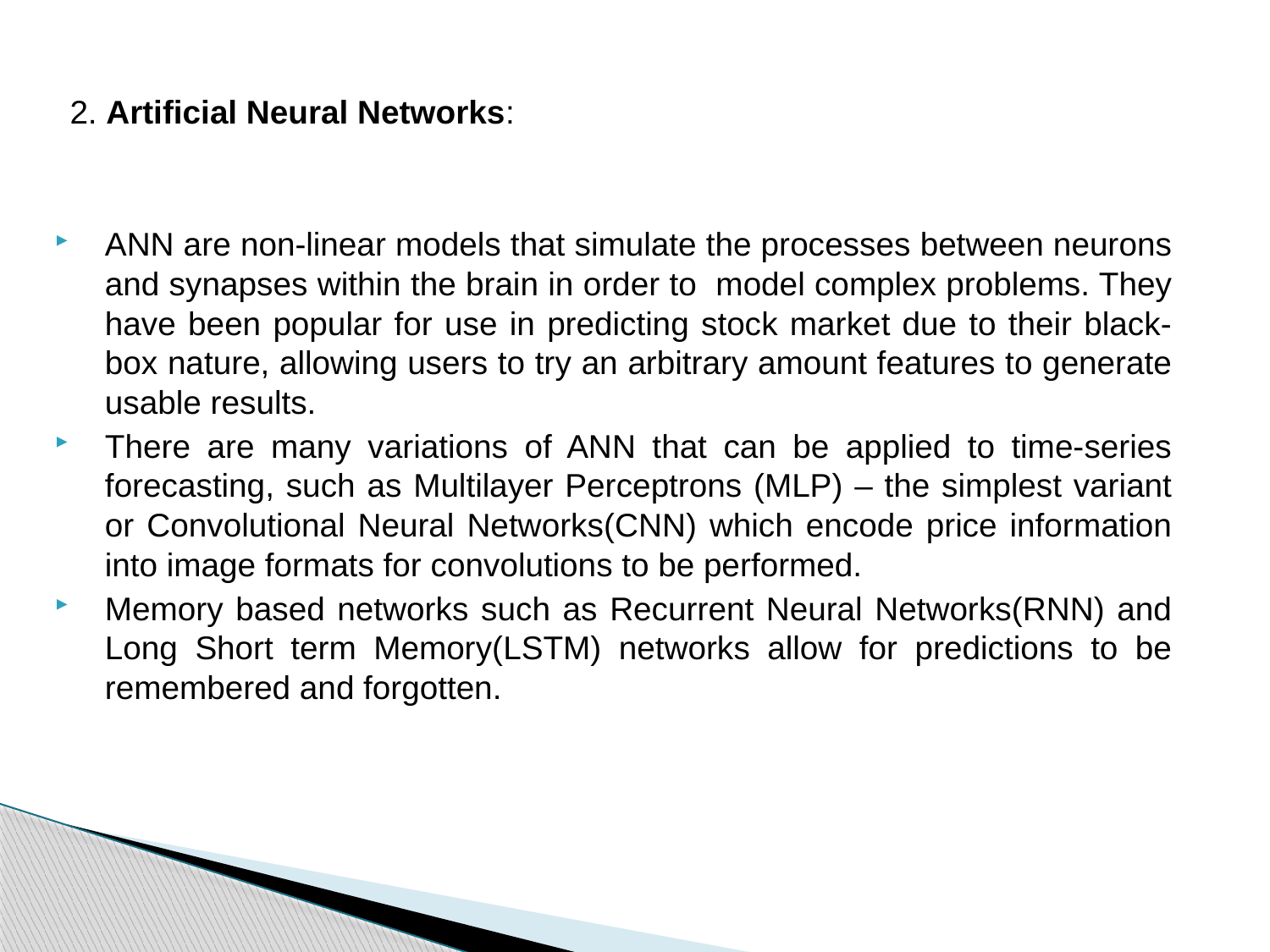

2. Artificial Neural Networks:

ANN are non-linear models that simulate the processes between neurons and synapses within the brain in order to  model complex problems. They have been popular for use in predicting stock market due to their black-box nature, allowing users to try an arbitrary amount features to generate usable results.
There are many variations of ANN that can be applied to time-series forecasting, such as Multilayer Perceptrons (MLP) – the simplest variant or Convolutional Neural Networks(CNN) which encode price information into image formats for convolutions to be performed.
Memory based networks such as Recurrent Neural Networks(RNN) and Long Short term Memory(LSTM) networks allow for predictions to be remembered and forgotten.